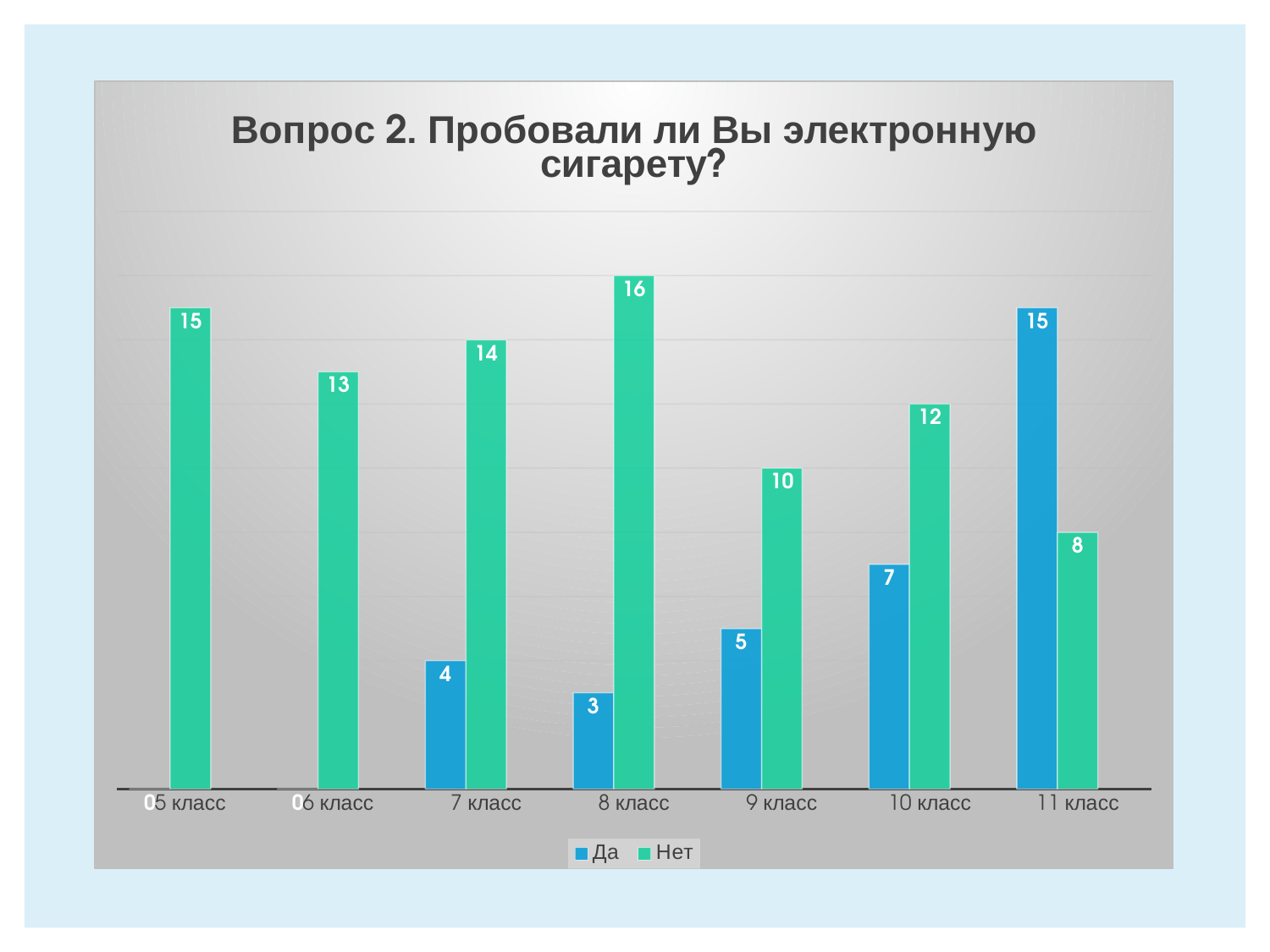

### Chart: Вопрос 2. Пробовали ли Вы электронную сигарету?

| Category | Да  | Нет | Столбец1 |
|---|---|---|---|
| 5 класс | 0.0 | 15.0 | None |
| 6 класс | 0.0 | 13.0 | None |
| 7 класс | 4.0 | 14.0 | None |
| 8 класс | 3.0 | 16.0 | None |
| 9 класс | 5.0 | 10.0 | None |
| 10 класс | 7.0 | 12.0 | None |
| 11 класс | 15.0 | 8.0 | None |